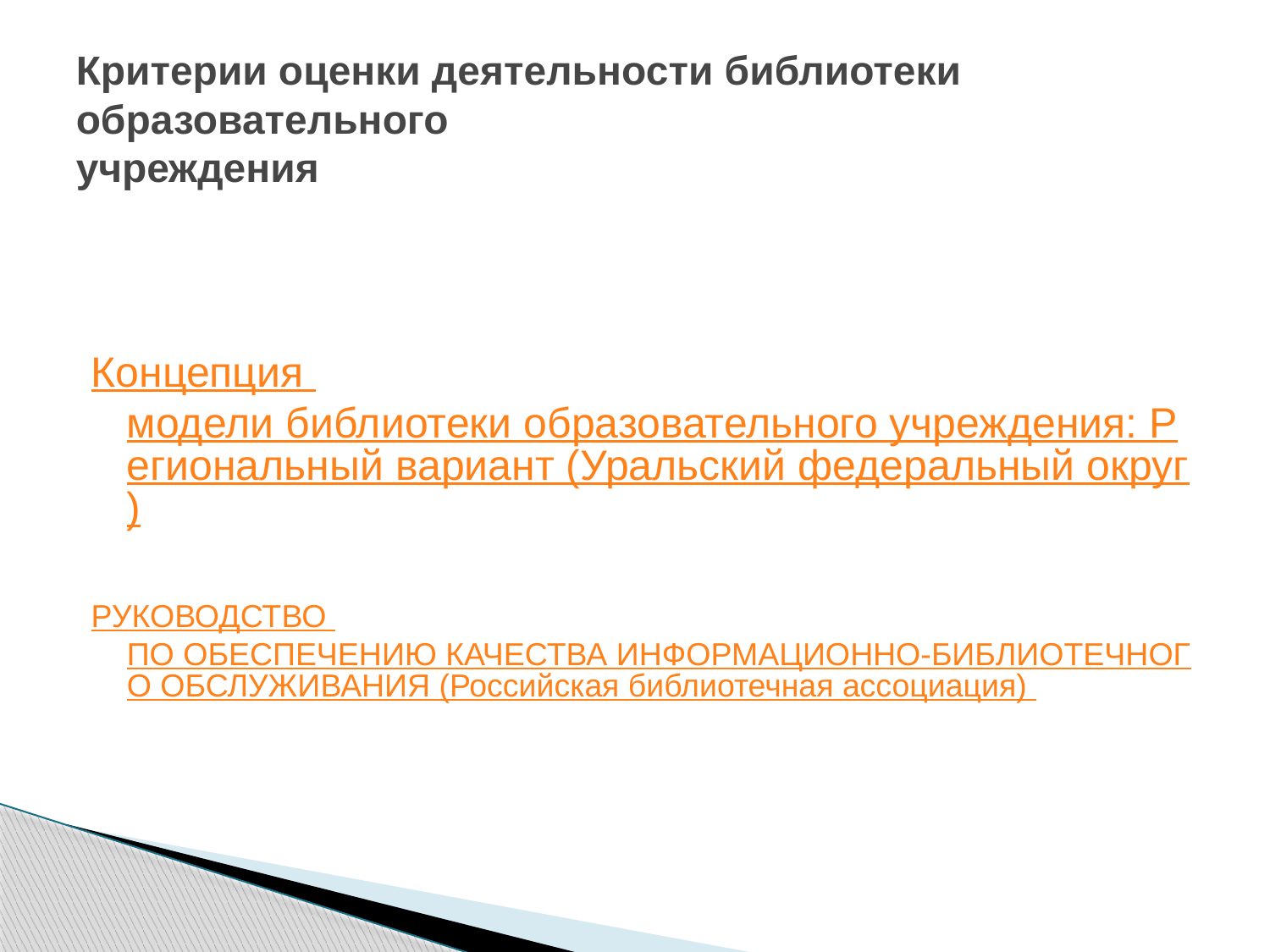

# Критерии оценки деятельности библиотеки образовательного учреждения
Концепция модели библиотеки образовательного учреждения: Региональный вариант (Уральский федеральный округ)

РУКОВОДСТВО ПО ОБЕСПЕЧЕНИЮ КАЧЕСТВА ИНФОРМАЦИОННО-БИБЛИОТЕЧНОГО ОБСЛУЖИВАНИЯ (Российская библиотечная ассоциация)